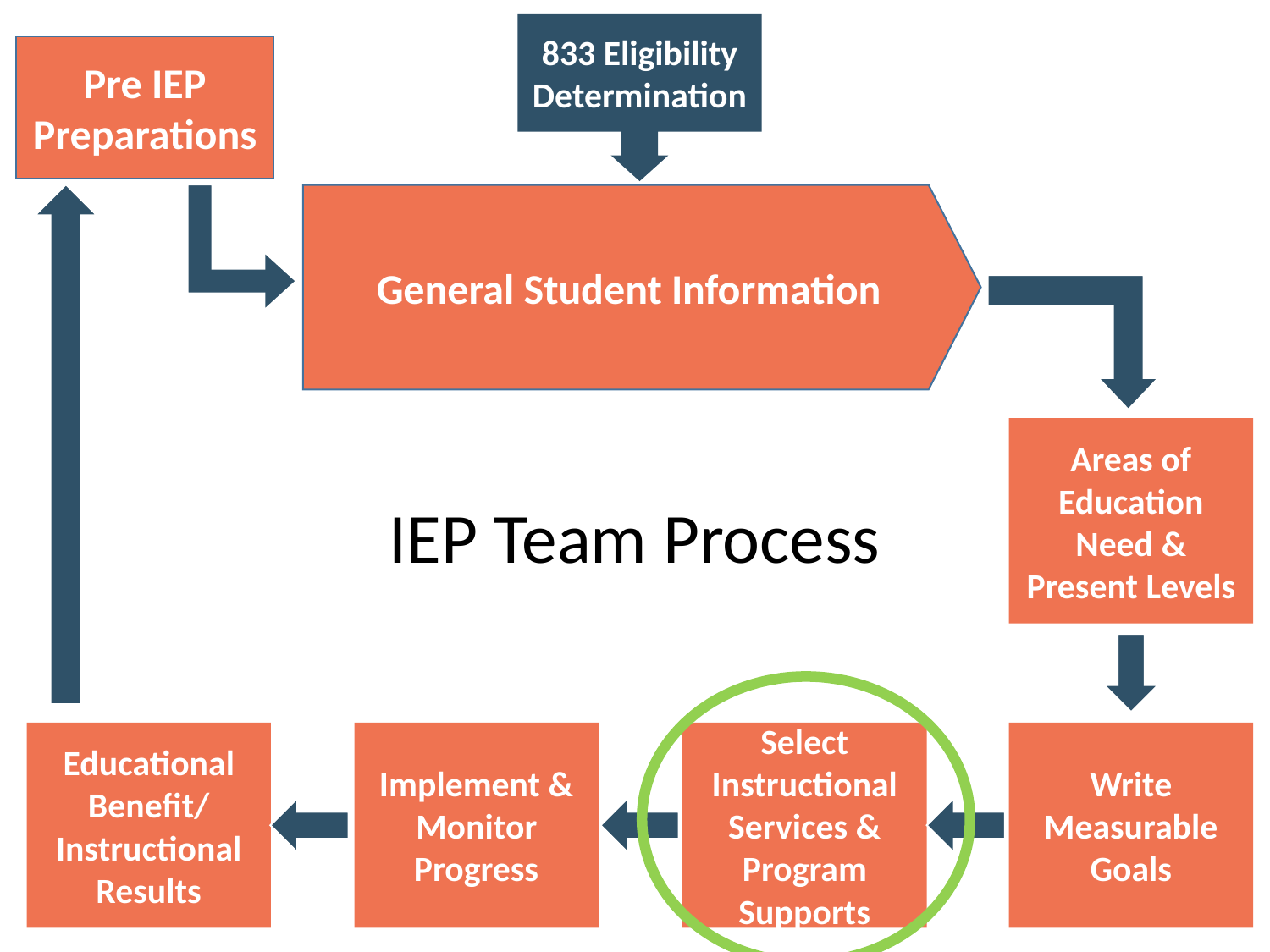

Pre IEP Preparations
833 Eligibility Determination
General Student Information

Areas of Education Need & Present Levels
IEP Team Process

Implement & Monitor Progress
Select Instructional Services & Program Supports
Write Measurable Goals
Educational Benefit/ Instructional Results